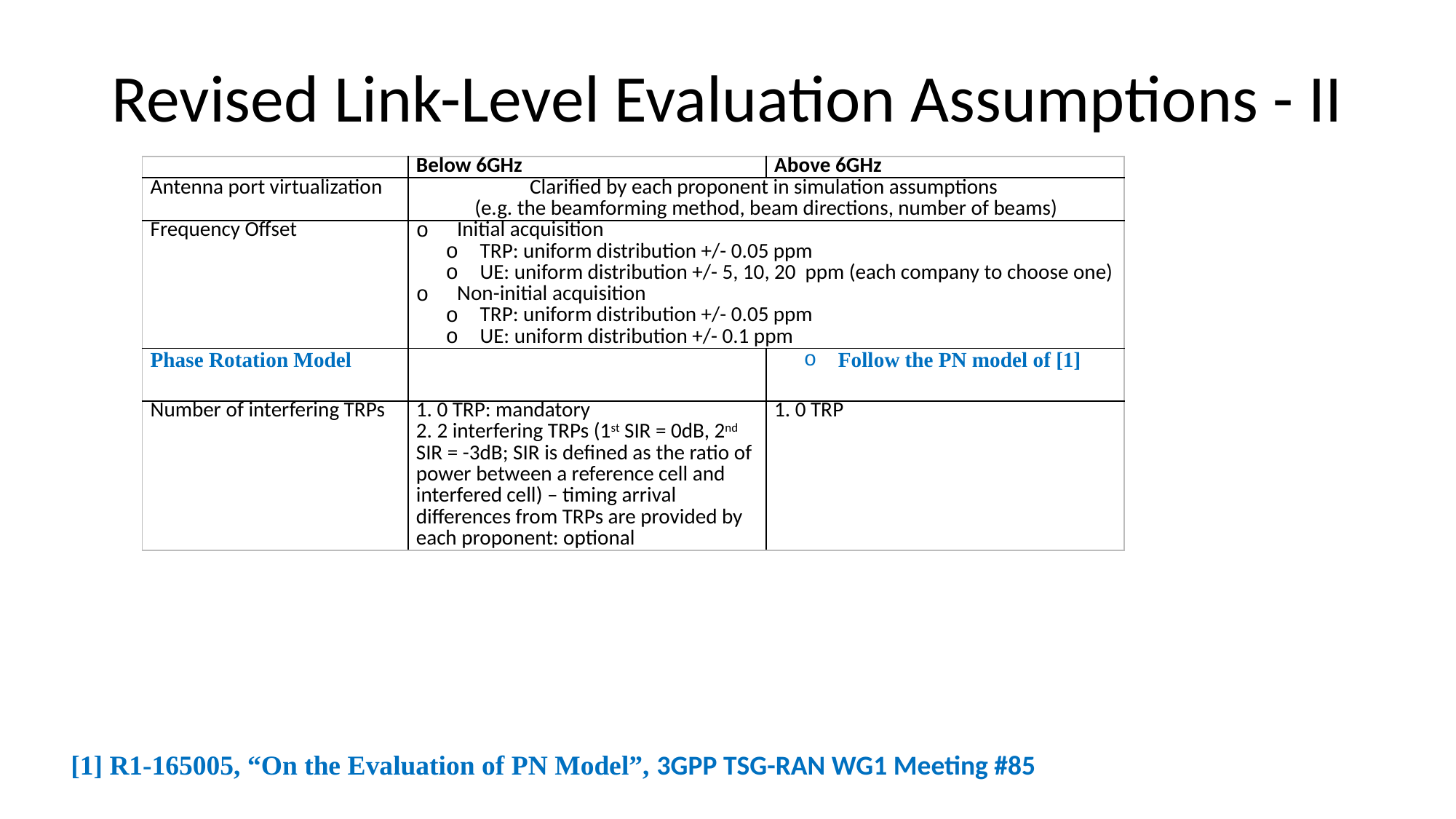

# Revised Link-Level Evaluation Assumptions - II
|  | Below 6GHz | Above 6GHz |
| --- | --- | --- |
| Antenna port virtualization | Clarified by each proponent in simulation assumptions (e.g. the beamforming method, beam directions, number of beams) |  |
| Frequency Offset | Initial acquisition TRP: uniform distribution +/- 0.05 ppm UE: uniform distribution +/- 5, 10, 20 ppm (each company to choose one) Non-initial acquisition TRP: uniform distribution +/- 0.05 ppm UE: uniform distribution +/- 0.1 ppm |  |
| Phase Rotation Model |  | Follow the PN model of [1] |
| Number of interfering TRPs | 1. 0 TRP: mandatory 2. 2 interfering TRPs (1st SIR = 0dB, 2nd SIR = -3dB; SIR is defined as the ratio of power between a reference cell and interfered cell) – timing arrival differences from TRPs are provided by each proponent: optional | 1. 0 TRP |
[1] R1-165005, “On the Evaluation of PN Model”, 3GPP TSG-RAN WG1 Meeting #85